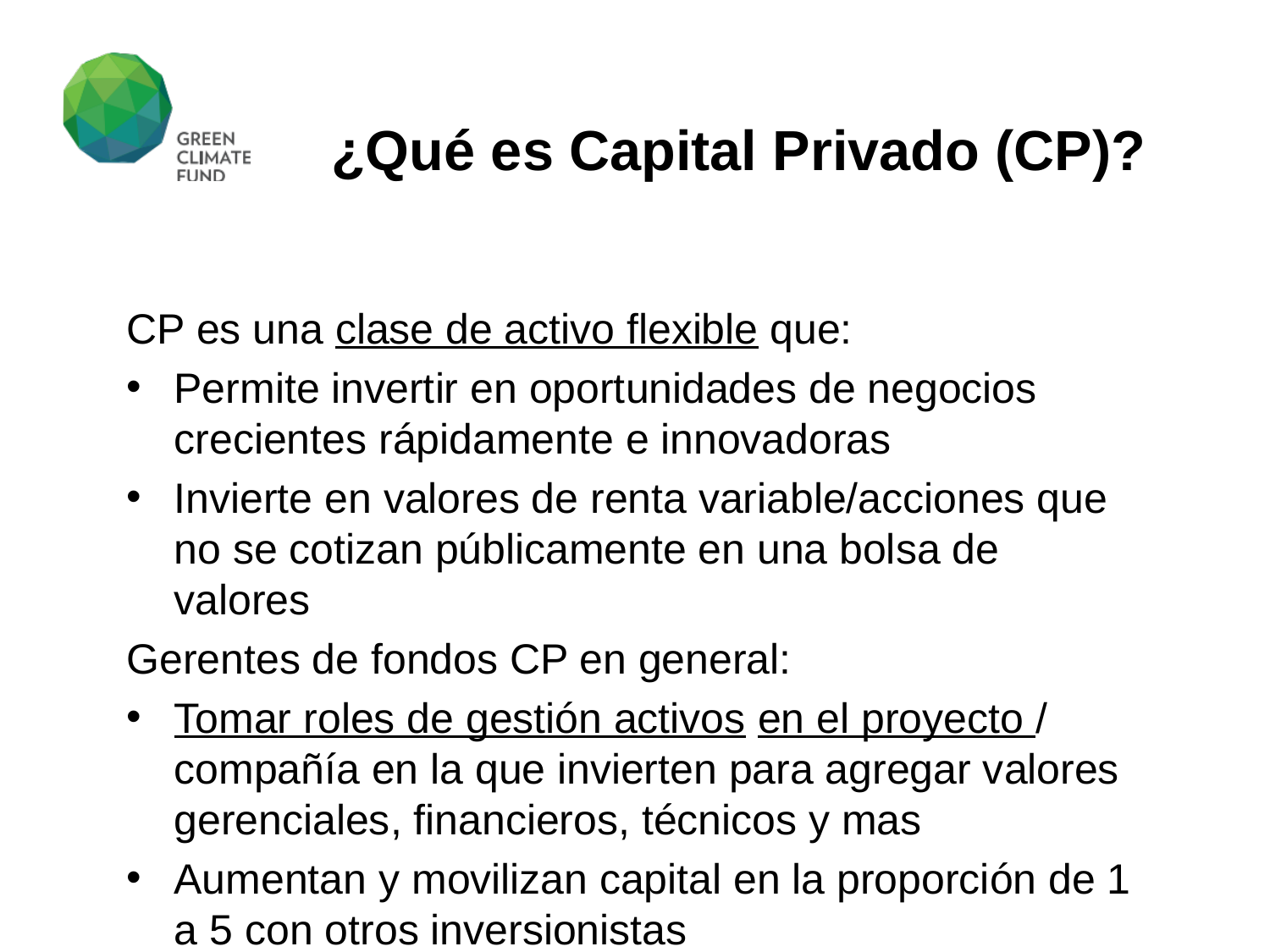

# ¿Qué es Capital Privado (CP)?
CP es una clase de activo flexible que:
Permite invertir en oportunidades de negocios crecientes rápidamente e innovadoras
Invierte en valores de renta variable/acciones que no se cotizan públicamente en una bolsa de valores
Gerentes de fondos CP en general:
Tomar roles de gestión activos en el proyecto / compañía en la que invierten para agregar valores gerenciales, financieros, técnicos y mas
Aumentan y movilizan capital en la proporción de 1 a 5 con otros inversionistas